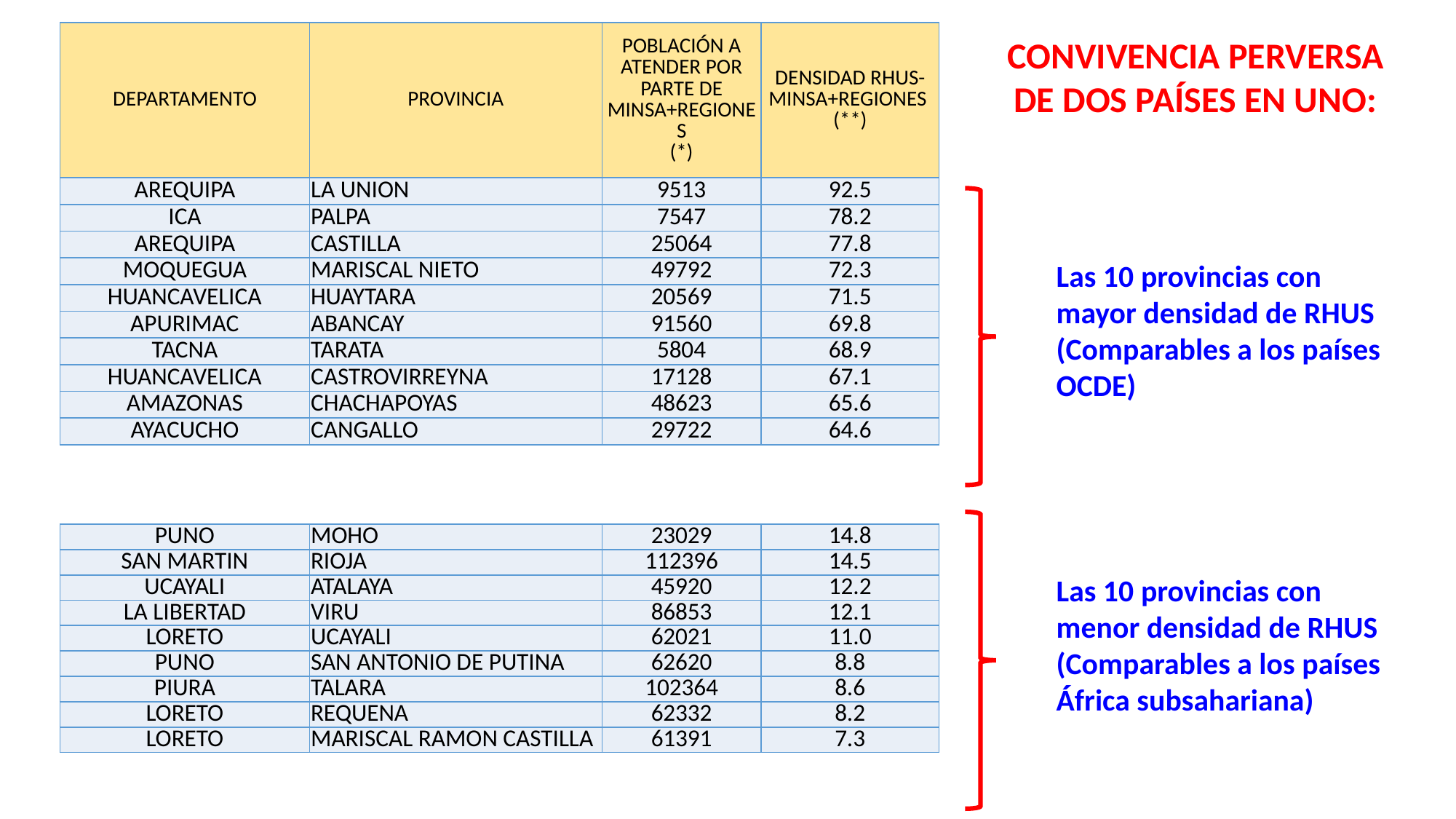

| DEPARTAMENTO | PROVINCIA | POBLACIÓN A ATENDER POR PARTE DE MINSA+REGIONES (\*) | DENSIDAD RHUS-MINSA+REGIONES (\*\*) |
| --- | --- | --- | --- |
| AREQUIPA | LA UNION | 9513 | 92.5 |
| ICA | PALPA | 7547 | 78.2 |
| AREQUIPA | CASTILLA | 25064 | 77.8 |
| MOQUEGUA | MARISCAL NIETO | 49792 | 72.3 |
| HUANCAVELICA | HUAYTARA | 20569 | 71.5 |
| APURIMAC | ABANCAY | 91560 | 69.8 |
| TACNA | TARATA | 5804 | 68.9 |
| HUANCAVELICA | CASTROVIRREYNA | 17128 | 67.1 |
| AMAZONAS | CHACHAPOYAS | 48623 | 65.6 |
| AYACUCHO | CANGALLO | 29722 | 64.6 |
CONVIVENCIA PERVERSA DE DOS PAÍSES EN UNO:

Las 10 provincias con mayor densidad de RHUS (Comparables a los países OCDE)

| PUNO | MOHO | 23029 | 14.8 |
| --- | --- | --- | --- |
| SAN MARTIN | RIOJA | 112396 | 14.5 |
| UCAYALI | ATALAYA | 45920 | 12.2 |
| LA LIBERTAD | VIRU | 86853 | 12.1 |
| LORETO | UCAYALI | 62021 | 11.0 |
| PUNO | SAN ANTONIO DE PUTINA | 62620 | 8.8 |
| PIURA | TALARA | 102364 | 8.6 |
| LORETO | REQUENA | 62332 | 8.2 |
| LORETO | MARISCAL RAMON CASTILLA | 61391 | 7.3 |
Las 10 provincias con menor densidad de RHUS (Comparables a los países África subsahariana)